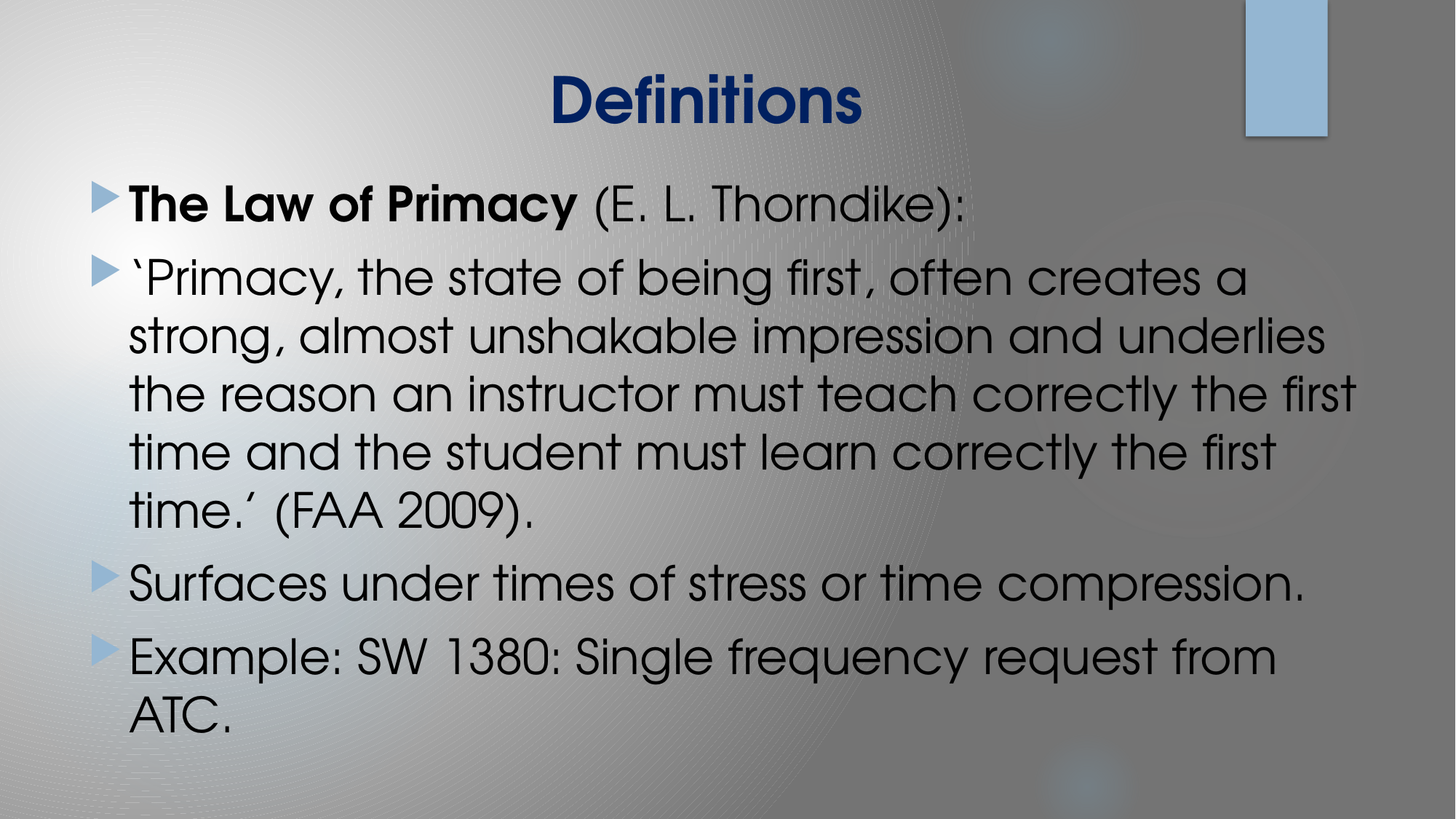

# Definitions
The Law of Primacy (E. L. Thorndike):
‘Primacy, the state of being first, often creates a strong, almost unshakable impression and underlies the reason an instructor must teach correctly the first time and the student must learn correctly the first time.’ (FAA 2009).
Surfaces under times of stress or time compression.
Example: SW 1380: Single frequency request from ATC.